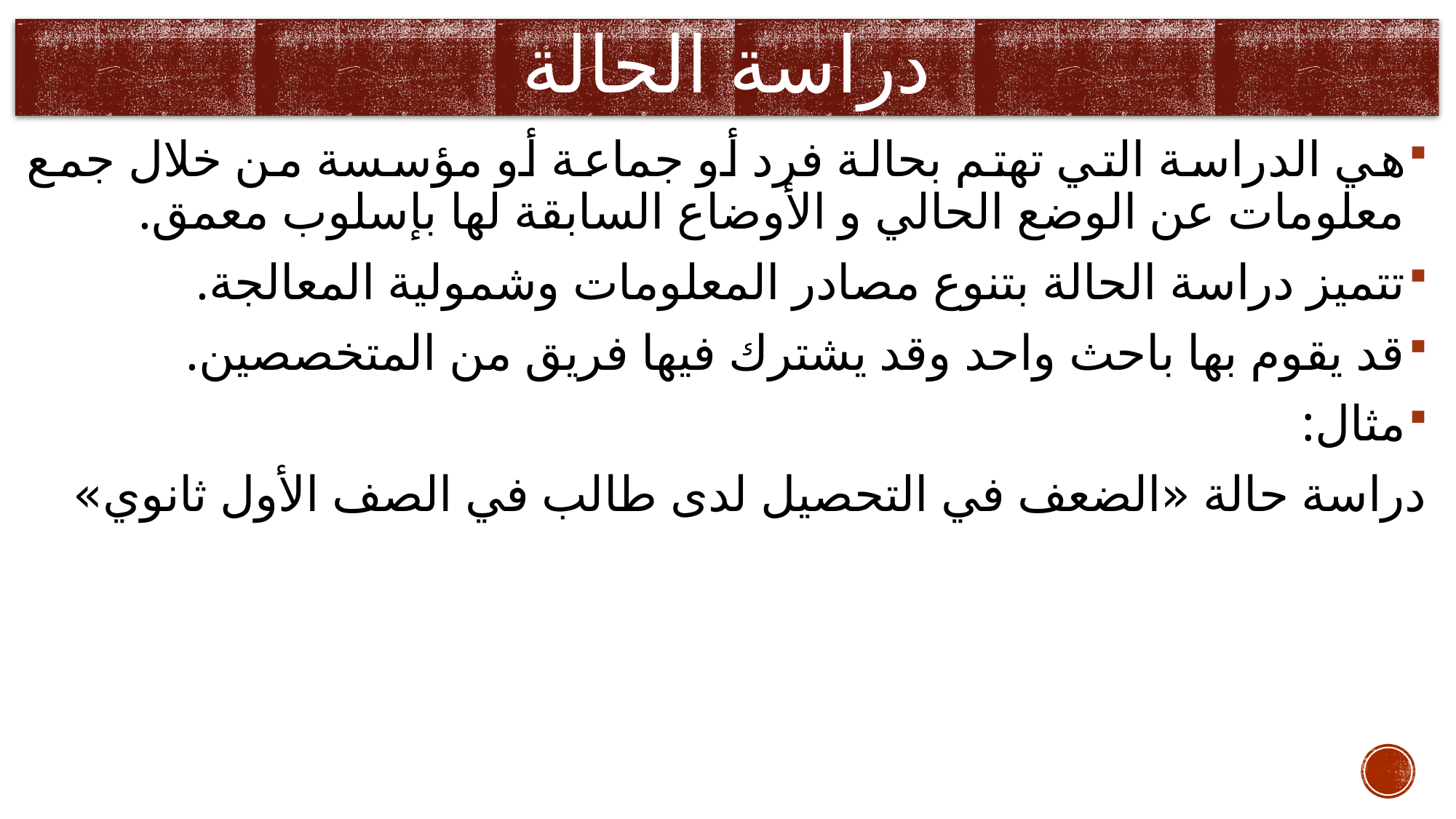

# دراسة الحالة
هي الدراسة التي تهتم بحالة فرد أو جماعة أو مؤسسة من خلال جمع معلومات عن الوضع الحالي و الأوضاع السابقة لها بإسلوب معمق.
تتميز دراسة الحالة بتنوع مصادر المعلومات وشمولية المعالجة.
قد يقوم بها باحث واحد وقد يشترك فيها فريق من المتخصصين.
مثال:
دراسة حالة «الضعف في التحصيل لدى طالب في الصف الأول ثانوي»